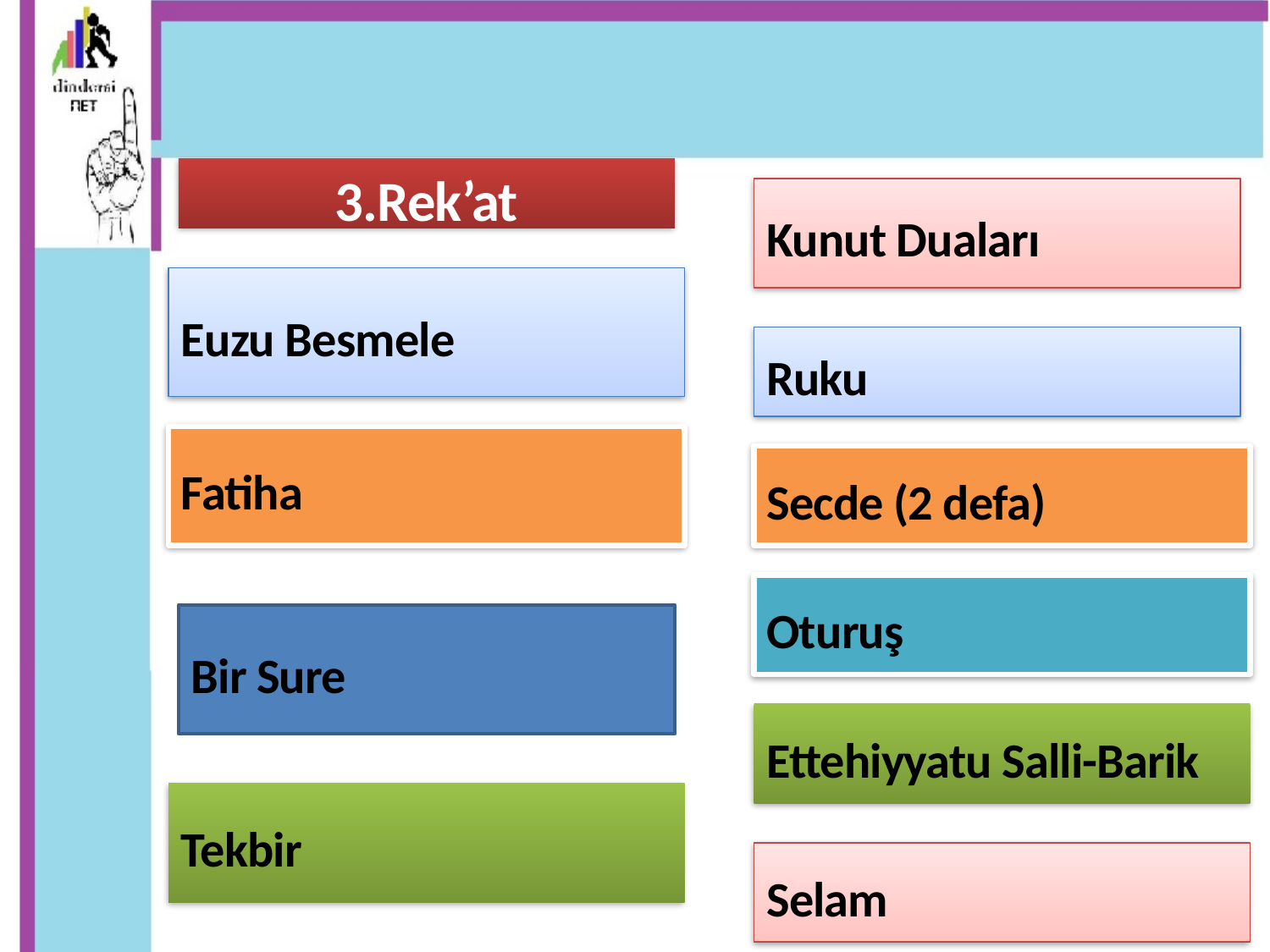

3.Rek’at
Kunut Duaları
Euzu Besmele
Ruku
Fatiha
Secde (2 defa)
Oturuş
Bir Sure
Ettehiyyatu Salli-Barik
Tekbir
Selam